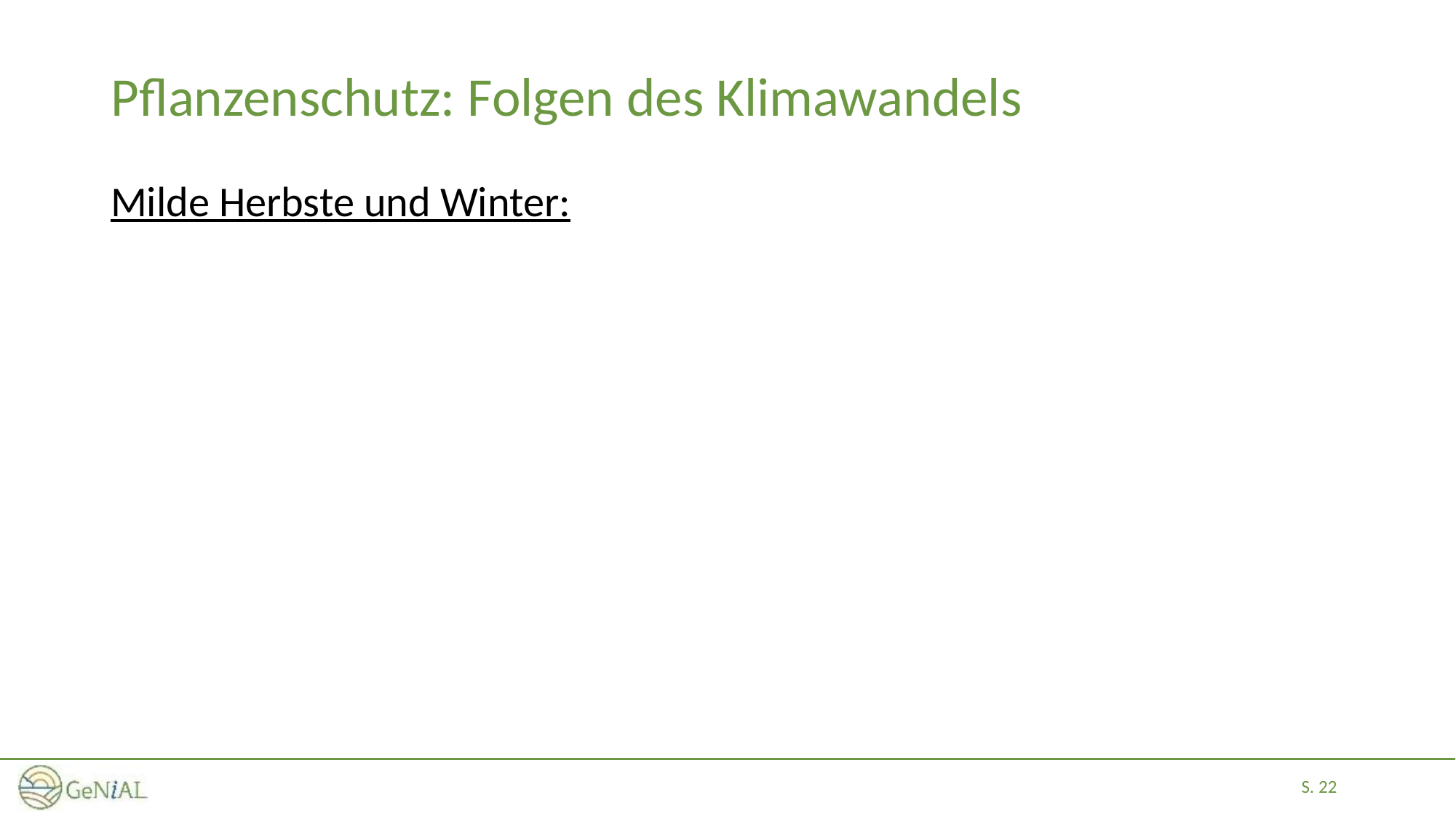

# Pflanzenschutz: Folgen des Klimawandels
Milde Herbste und Winter: